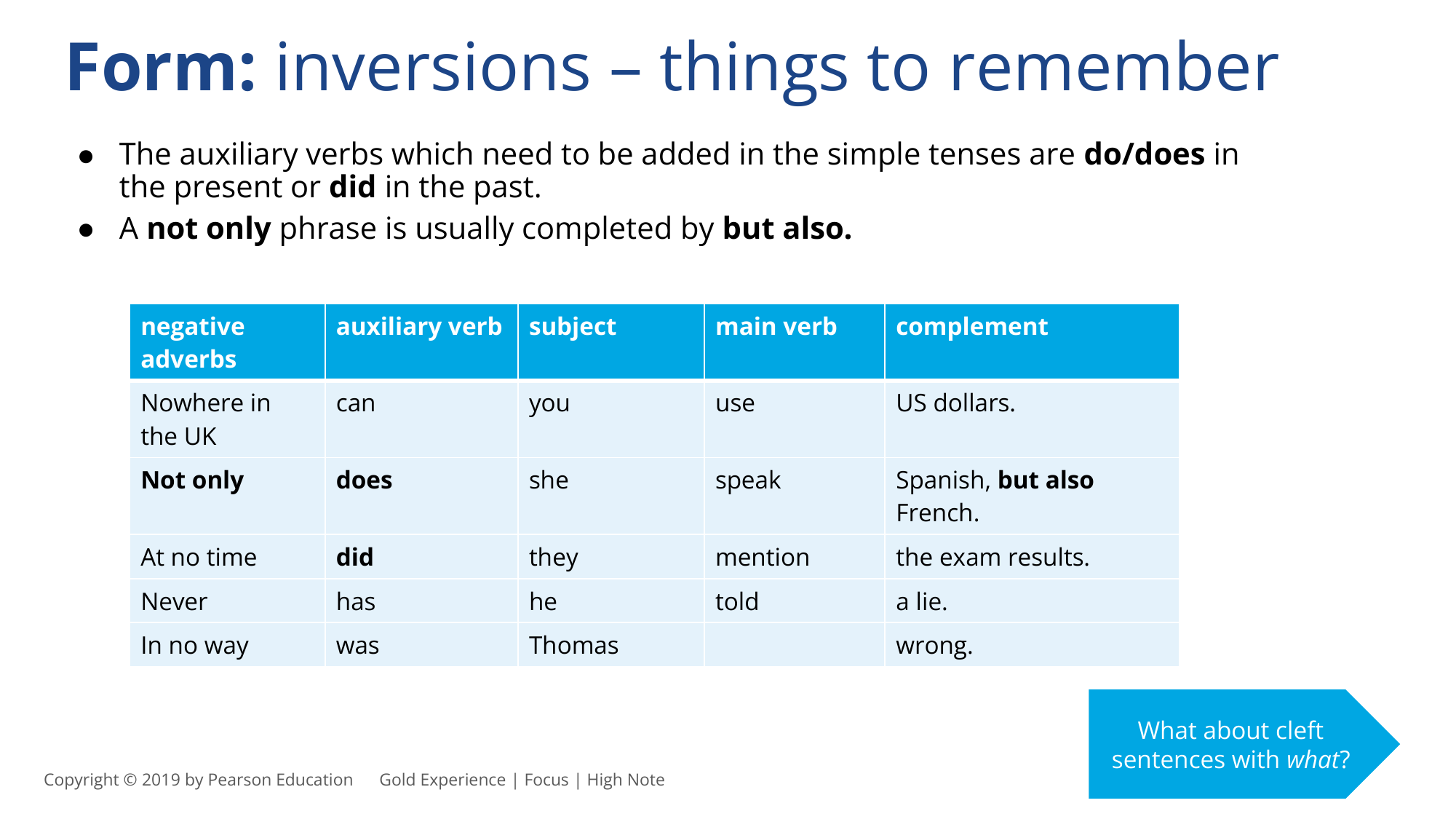

Form: inversions – things to remember
The auxiliary verbs which need to be added in the simple tenses are do/does in the present or did in the past.

A not only phrase is usually completed by but also.
| negative adverbs | auxiliary verb | subject | main verb | complement |
| --- | --- | --- | --- | --- |
| Nowhere in the UK | can | you | use | US dollars. |
| Not only | does | she | speak | Spanish, but also French. |
| At no time | did | they | mention | the exam results. |
| Never | has | he | told | a lie. |
| In no way | was | Thomas |  | wrong. |
What about cleft sentences with what?
Copyright © 2019 by Pearson Education      Gold Experience | Focus | High Note